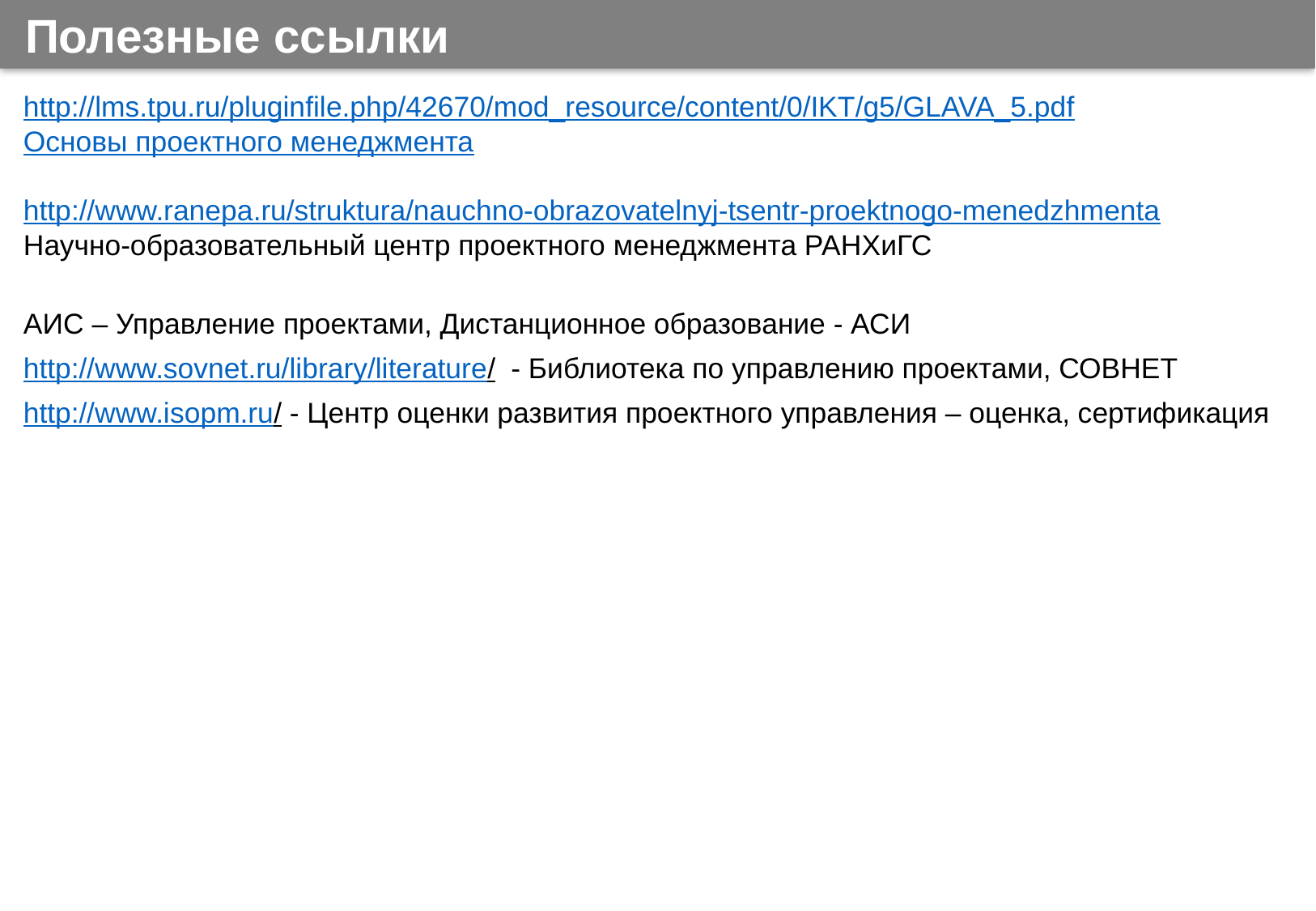

Полезные ссылки
http://lms.tpu.ru/pluginfile.php/42670/mod_resource/content/0/IKT/g5/GLAVA_5.pdf
Основы проектного менеджмента

http://www.ranepa.ru/struktura/nauchno-obrazovatelnyj-tsentr-proektnogo-menedzhmenta
Научно-образовательный центр проектного менеджмента РАНХиГС

АИС – Управление проектами, Дистанционное образование - АСИ
http://www.sovnet.ru/library/literature/  - Библиотека по управлению проектами, СОВНЕТ
http://www.isopm.ru/ - Центр оценки развития проектного управления – оценка, сертификация